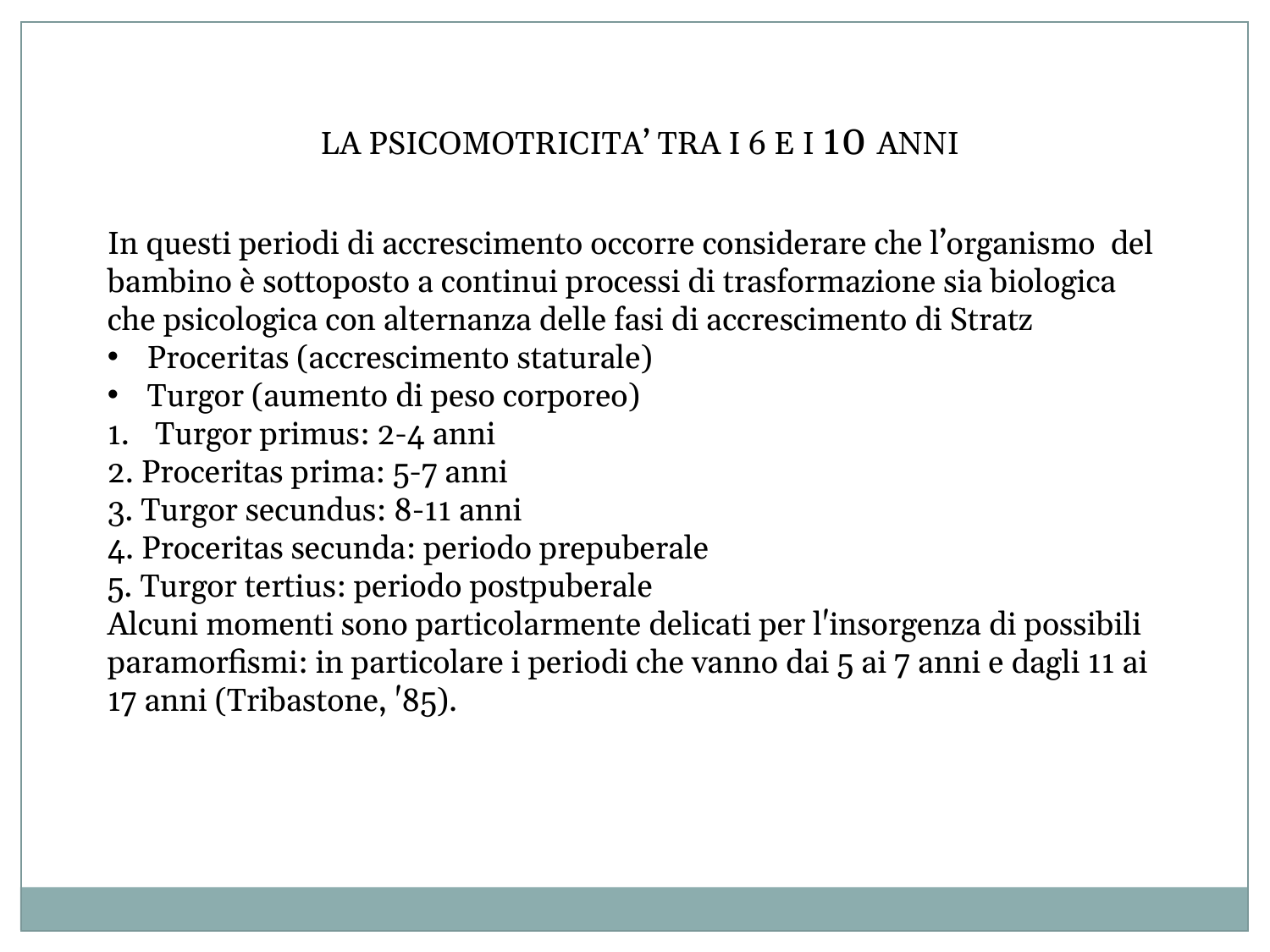

LA PSICOMOTRICITA’ TRA I 6 E I 10 ANNI
In questi periodi di accrescimento occorre considerare che l’organismo  del bambino è sottoposto a continui processi di trasformazione sia biologica che psicologica con alternanza delle fasi di accrescimento di Stratz
Proceritas (accrescimento staturale)
Turgor (aumento di peso corporeo)
Turgor primus: 2-4 anni
2. Proceritas prima: 5-7 anni
3. Turgor secundus: 8-11 anni
4. Proceritas secunda: periodo prepuberale
5. Turgor tertius: periodo postpuberale
Alcuni momenti sono particolarmente delicati per l'insorgenza di possibili paramorfismi: in particolare i periodi che vanno dai 5 ai 7 anni e dagli 11 ai 17 anni (Tribastone, '85).